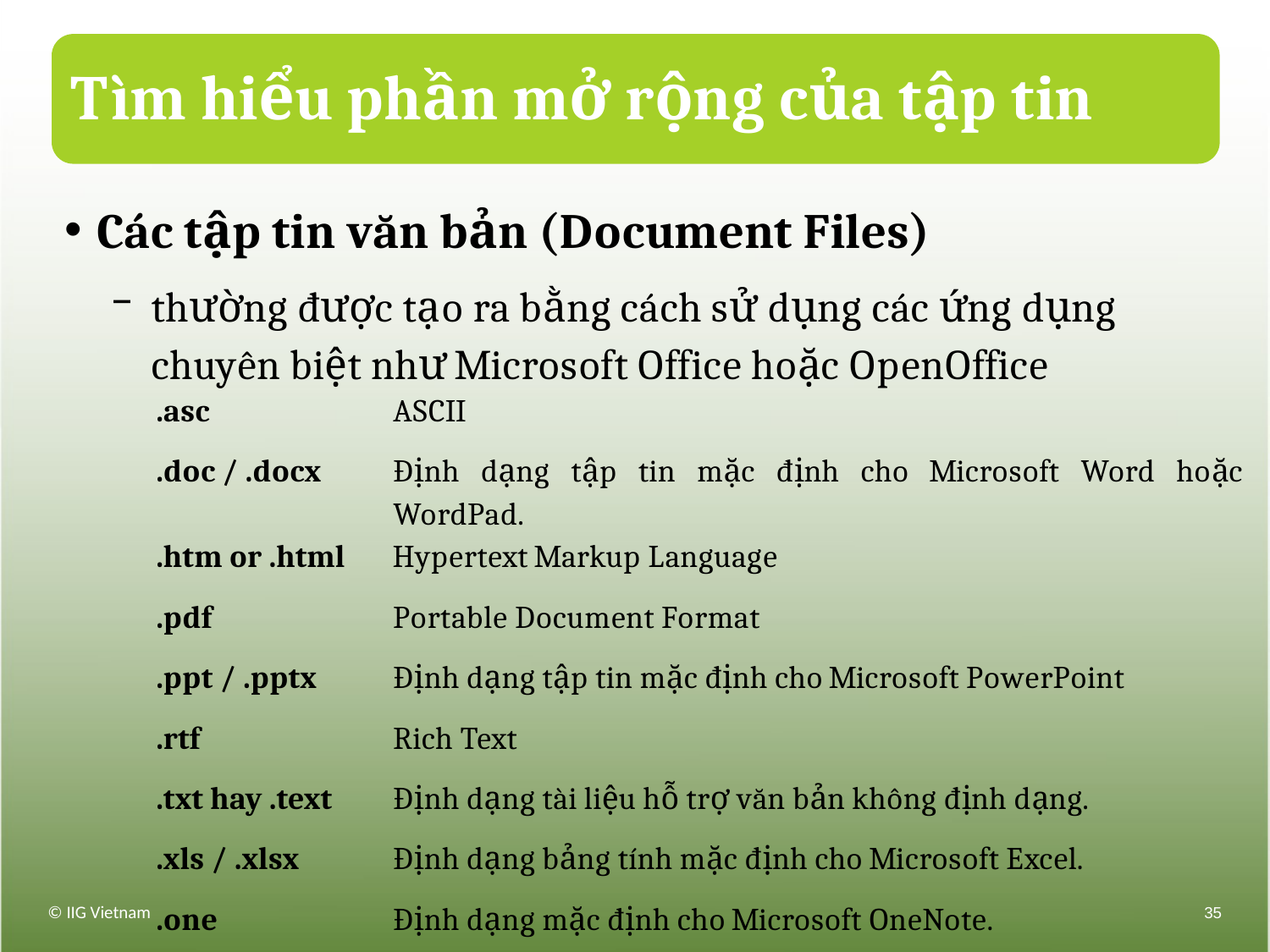

# Tìm hiểu phần mở rộng của tập tin
Các tập tin văn bản (Document Files)
thường được tạo ra bằng cách sử dụng các ứng dụng chuyên biệt như Microsoft Office hoặc OpenOffice

| .asc | ASCII |
| --- | --- |
| .doc / .docx | Định dạng tập tin mặc định cho Microsoft Word hoặc WordPad. |
| .htm or .html | Hypertext Markup Language |
| .pdf | Portable Document Format |
| .ppt / .pptx | Định dạng tập tin mặc định cho Microsoft PowerPoint |
| .rtf | Rich Text |
| .txt hay .text | Định dạng tài liệu hỗ trợ văn bản không định dạng. |
| .xls / .xlsx | Định dạng bảng tính mặc định cho Microsoft Excel. |
| .one | Định dạng mặc định cho Microsoft OneNote. |
© IIG Vietnam
35